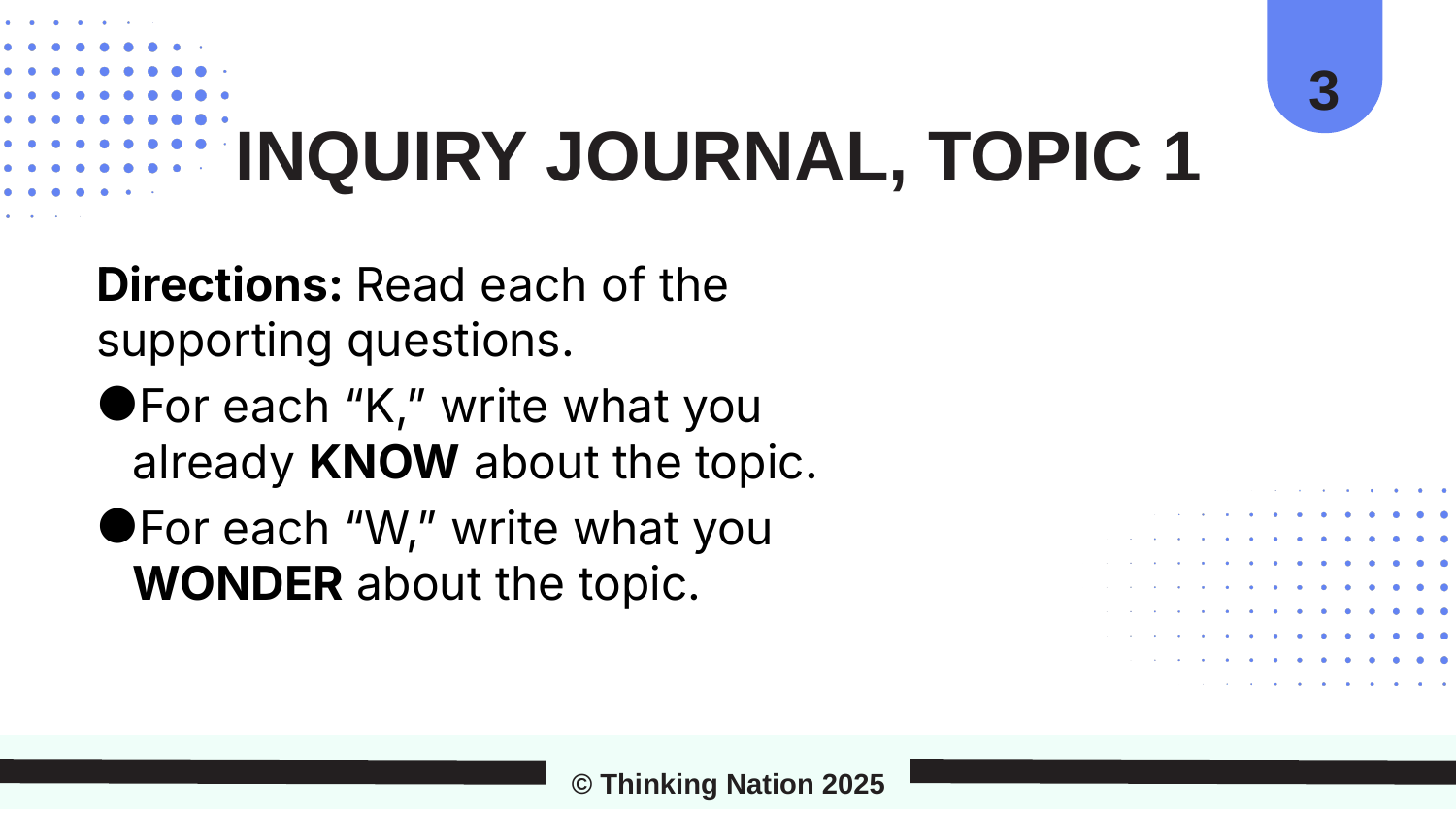

3

INQUIRY JOURNAL, TOPIC 1
Directions: Read each of the supporting questions.
For each “K,” write what you already KNOW about the topic.
For each “W,” write what you WONDER about the topic.

© Thinking Nation 2025